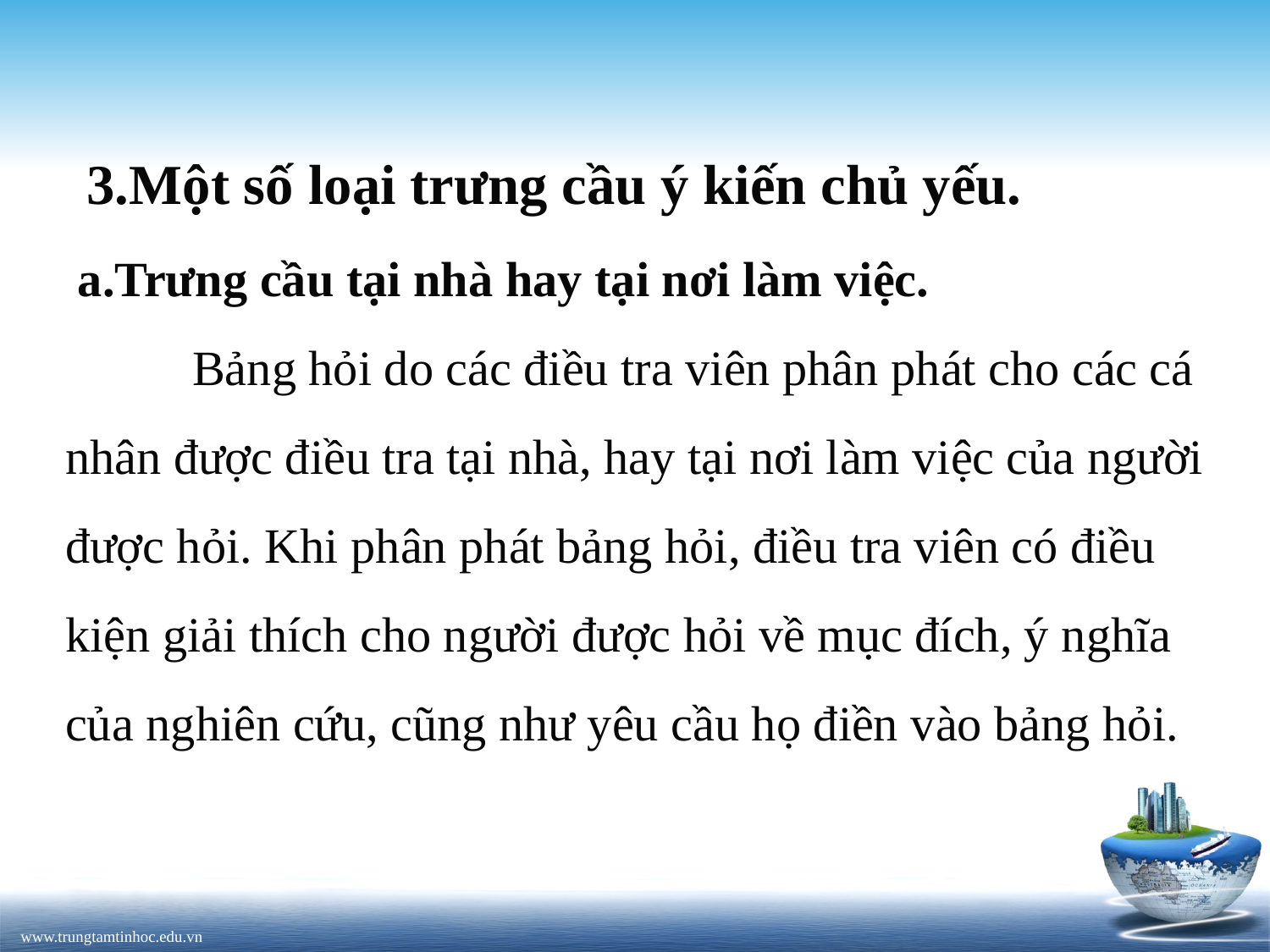

3.Một số loại trưng cầu ý kiến chủ yếu.
 a.Trưng cầu tại nhà hay tại nơi làm việc.
	Bảng hỏi do các điều tra viên phân phát cho các cá nhân được điều tra tại nhà, hay tại nơi làm việc của người được hỏi. Khi phân phát bảng hỏi, điều tra viên có điều kiện giải thích cho người được hỏi về mục đích, ý nghĩa của nghiên cứu, cũng như yêu cầu họ điền vào bảng hỏi.